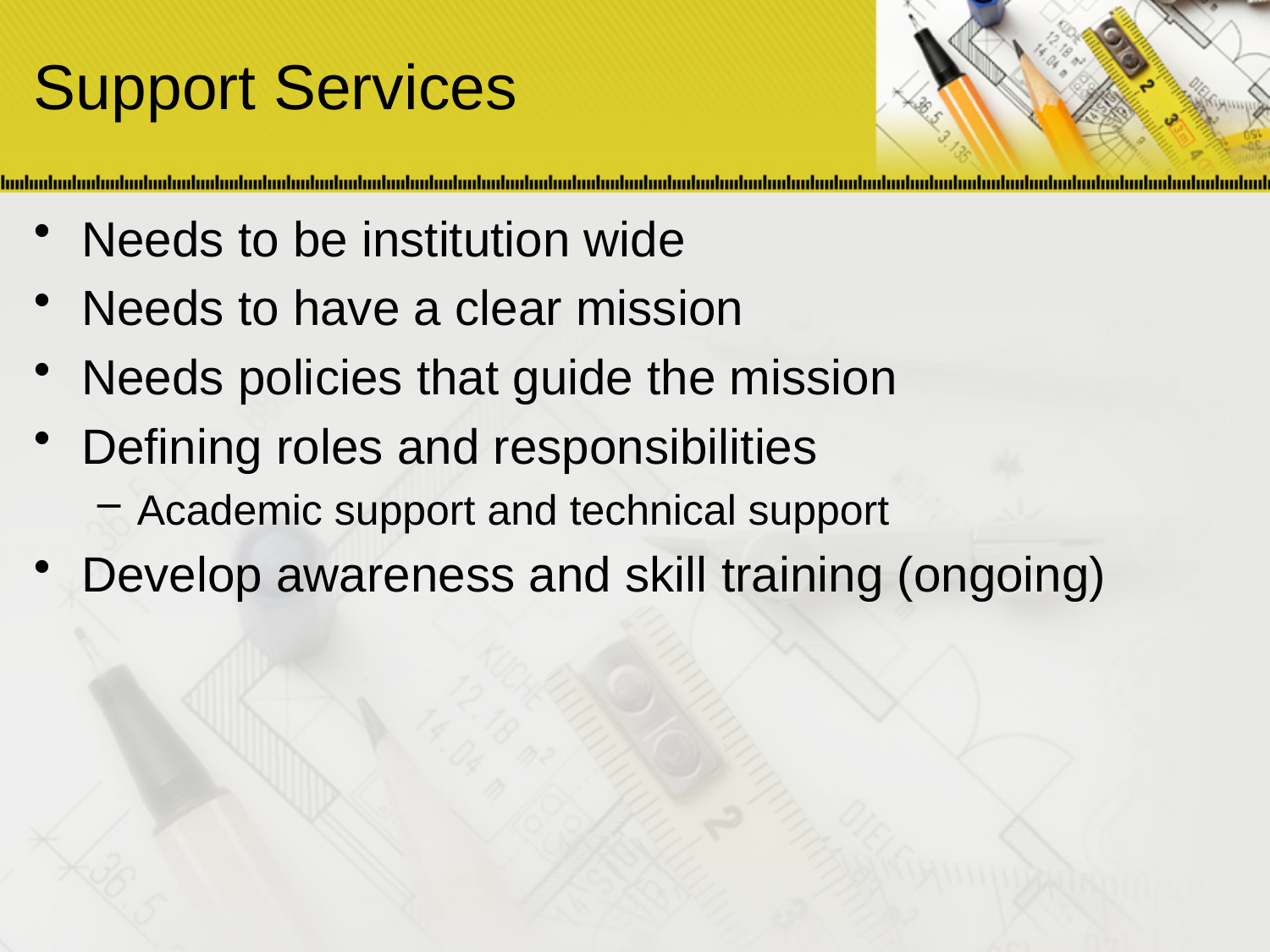

# Support Services
Needs to be institution wide
Needs to have a clear mission
Needs policies that guide the mission
Defining roles and responsibilities
Academic support and technical support
Develop awareness and skill training (ongoing)